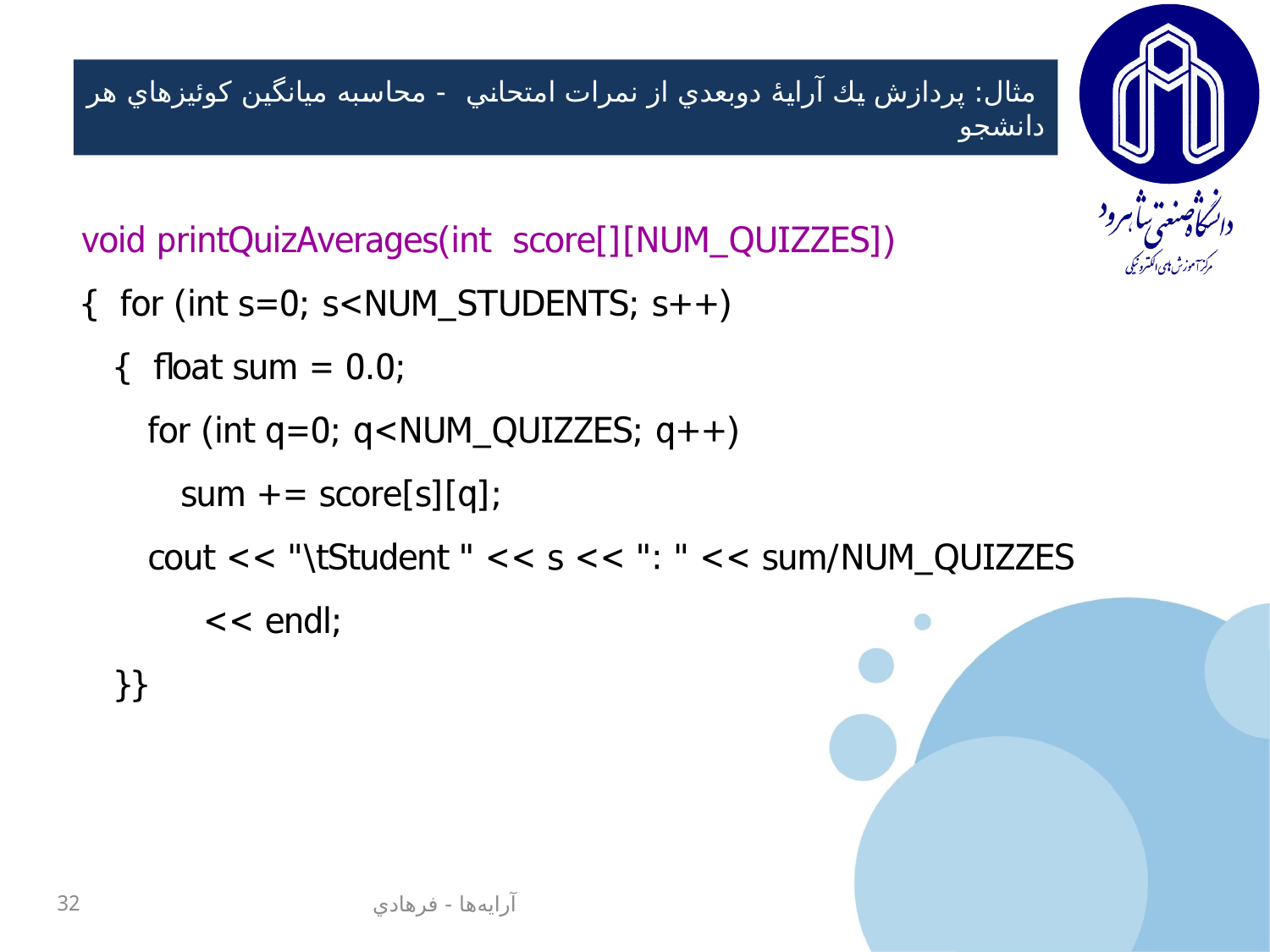

# مثال‌: پردازش يك آرايۀ دوبعدي از نمرات امتحاني  - محاسبه ميانگين کوئيزهاي هر دانشجو
void printQuizAverages(int  score[][NUM_QUIZZES])
{  for (int s=0; s<NUM_STUDENTS; s++)
   {  float sum = 0.0;
      for (int q=0; q<NUM_QUIZZES; q++)
         sum += score[s][q];
      cout << "\tStudent " << s << ": " << sum/NUM_QUIZZES
           << endl;
   }}
32
آرايه‌ها - فرهادي